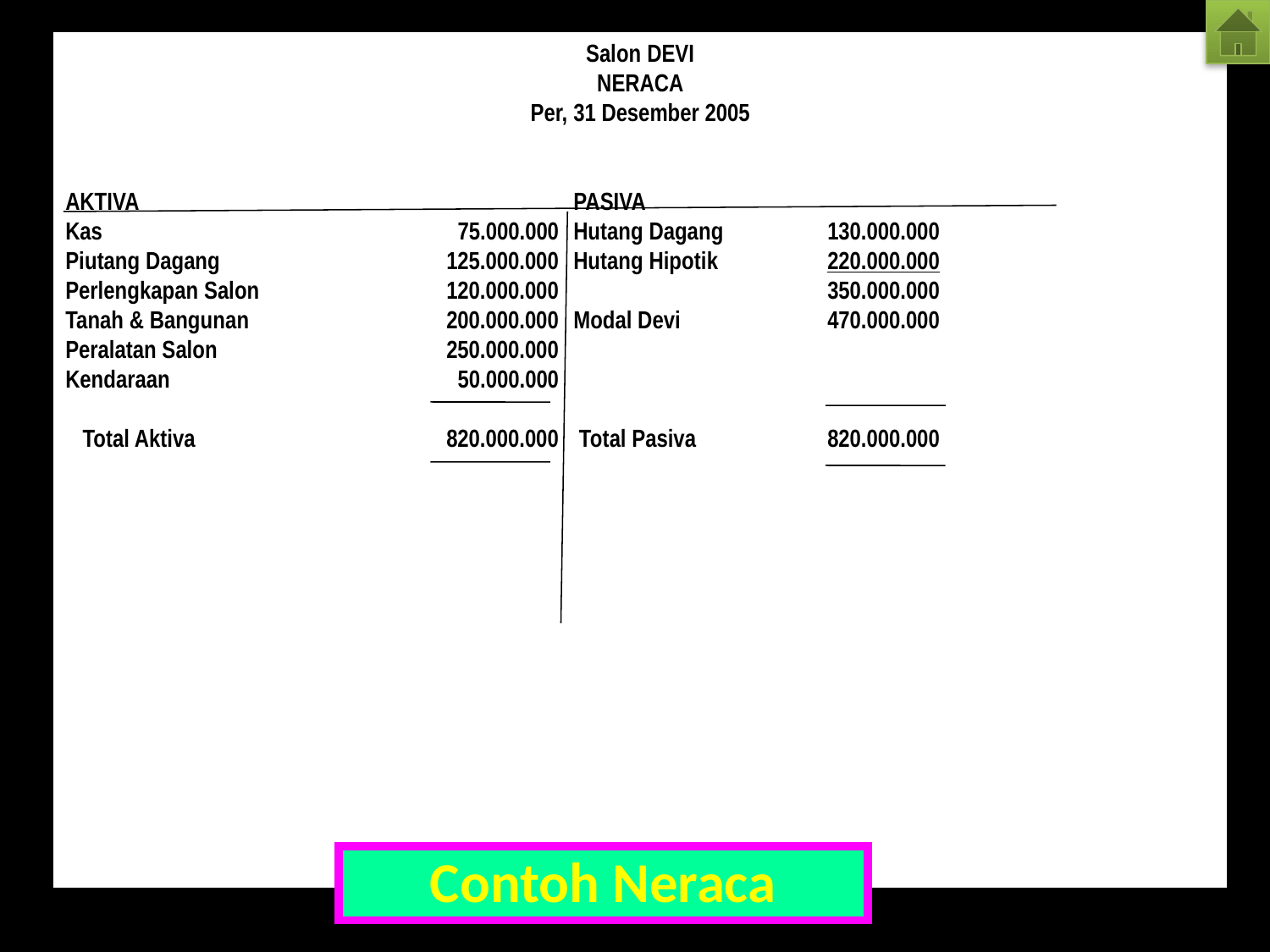

Salon DEVI
NERACA
Per, 31 Desember 2005

AKTIVA				PASIVA
Kas			  75.000.000	Hutang Dagang	130.000.000
Piutang Dagang	   	125.000.000	Hutang Hipotik	220.000.000
Perlengkapan Salon		120.000.000 			350.000.000
Tanah & Bangunan		200.000.000 	Modal Devi		470.000.000
Peralatan Salon	   	250.000.000
Kendaraan			  50.000.000

   Total Aktiva		820.000.000	 Total Pasiva		820.000.000

Salon DEVI
NERACA
Per, 31 Desember 2005

AKTIVA				PASIVA
Kas			  75.000.000	Hutang Dagang	130.000.000
Piutang Dagang	   	125.000.000	Hutang Hipotik	220.000.000
Perlengkapan Salon		120.000.000 			350.000.000
Tanah & Bangunan		200.000.000 	Modal Devi		470.000.000
Peralatan Salon	   	250.000.000
Kendaraan			  50.000.000

   Total Aktiva		820.000.000	 Total Pasiva		820.000.000

Contoh Neraca